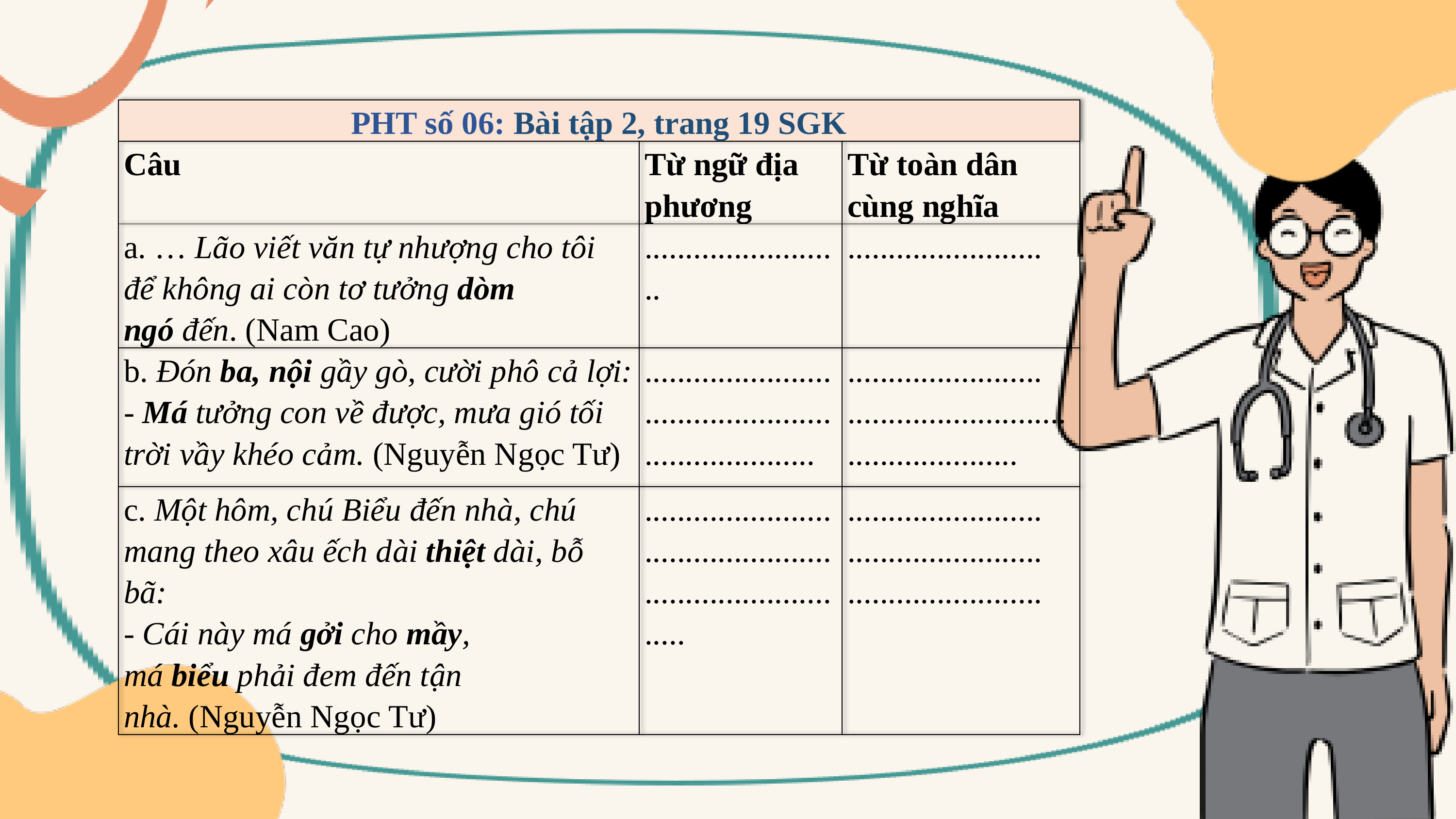

| PHT số 06: Bài tập 2, trang 19 SGK |  |  |
| --- | --- | --- |
| Câu | Từ ngữ địa phương | Từ toàn dân cùng nghĩa |
| a. … Lão viết văn tự nhượng cho tôi để không ai còn tơ tưởng dòm ngó đến. (Nam Cao) | ......................... | ........................ |
| b. Đón ba, nội gầy gò, cười phô cả lợi: - Má tưởng con về được, mưa gió tối trời vầy khéo cảm. (Nguyễn Ngọc Tư) | ................................................................... | ........................ ................................................ |
| c. Một hôm, chú Biểu đến nhà, chú mang theo xâu ếch dài thiệt dài, bỗ bã: - Cái này má gởi cho mầy, má biểu phải đem đến tận nhà. (Nguyễn Ngọc Tư) | .......................................................................... | ........................ ........................ ........................ |